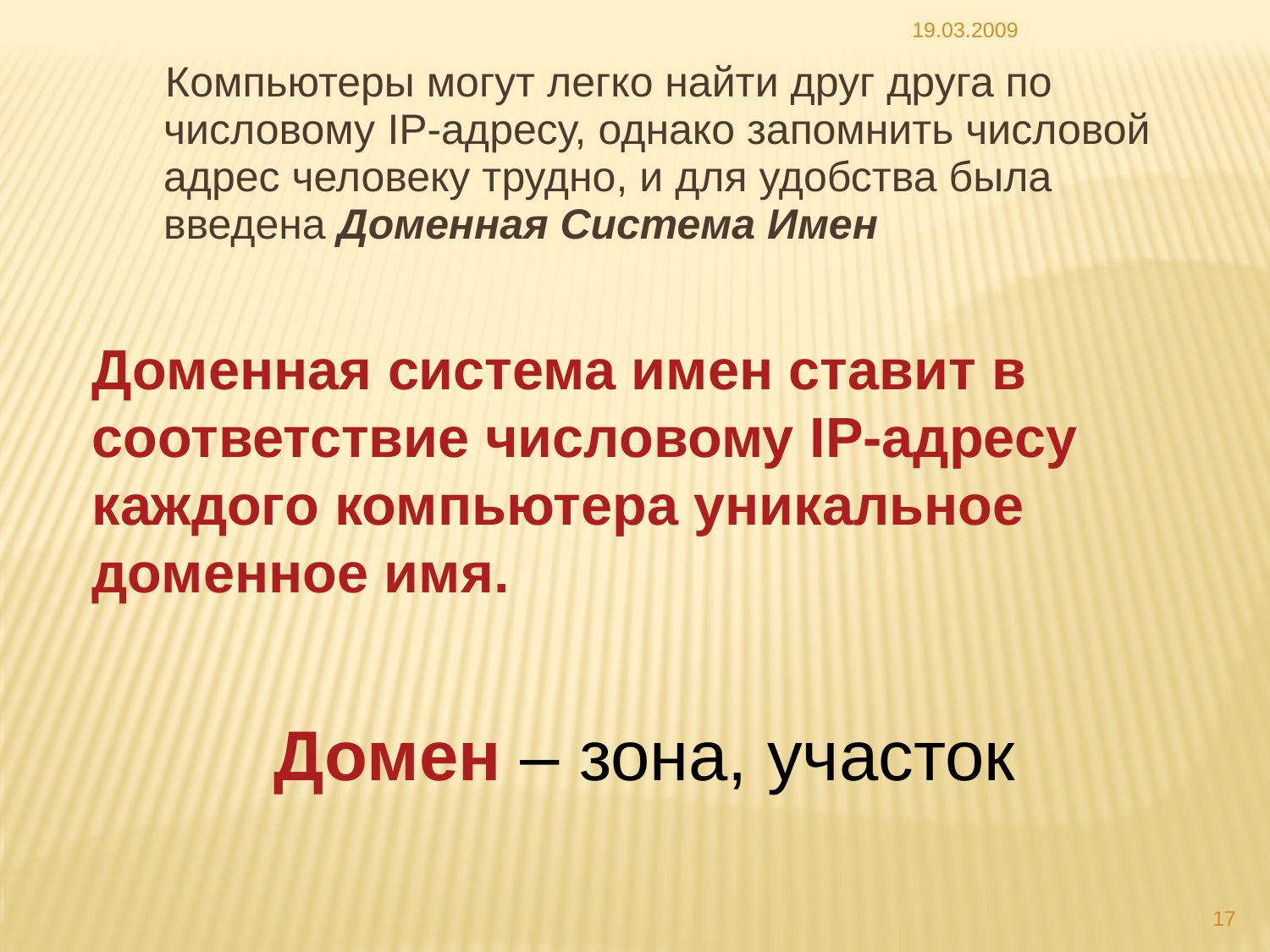

19.03.2009
Компьютеры могут легко найти друг друга по числовому IP-адресу, однако запомнить числовой адрес человеку трудно, и для удобства была введена Доменная Система Имен
Доменная система имен ставит в соответствие числовому IP-адресу каждого компьютера уникальное доменное имя.
Домен – зона, участок
17